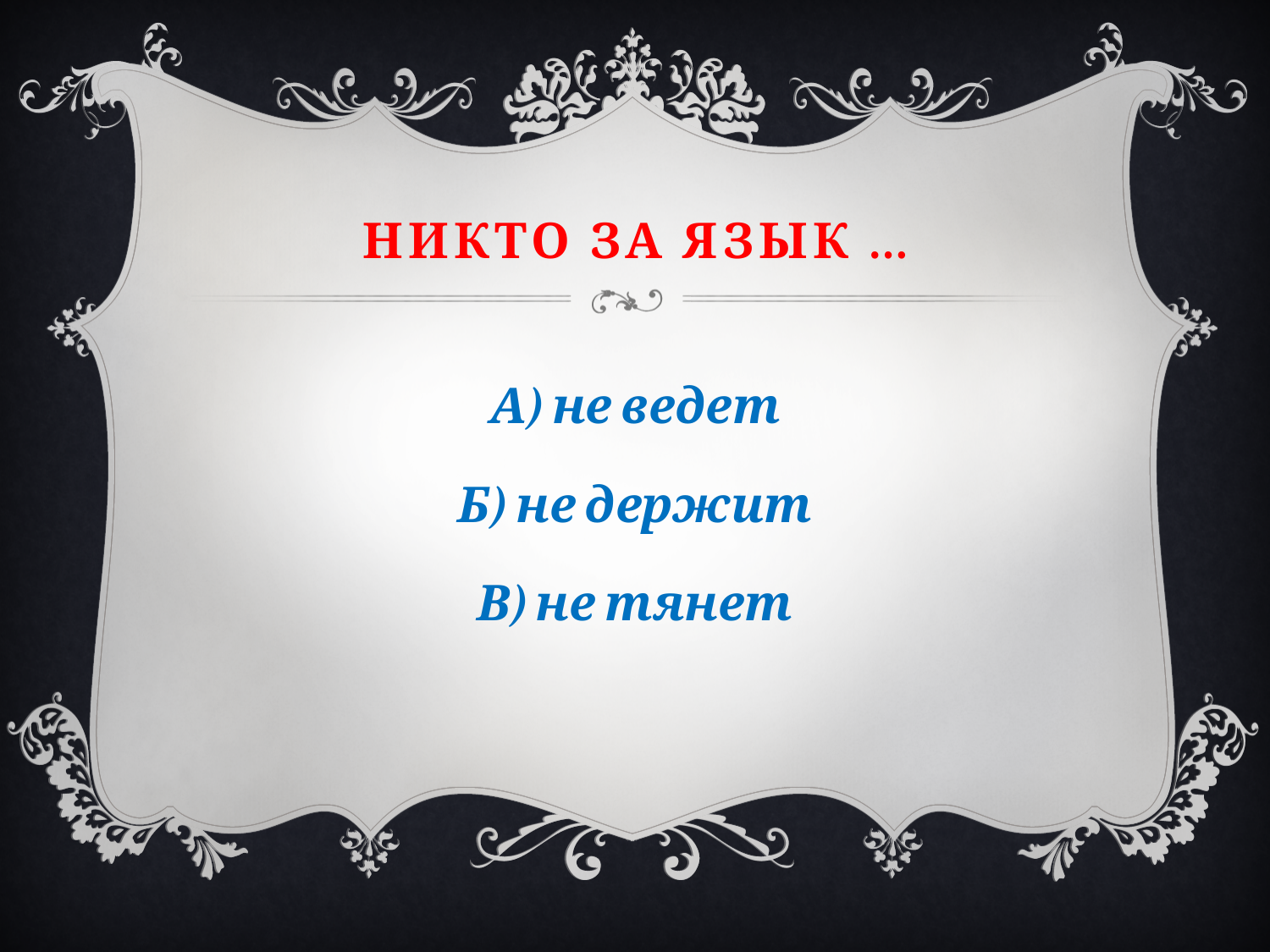

# Никто за язык …
А) не ведет
Б) не держит
В) не тянет